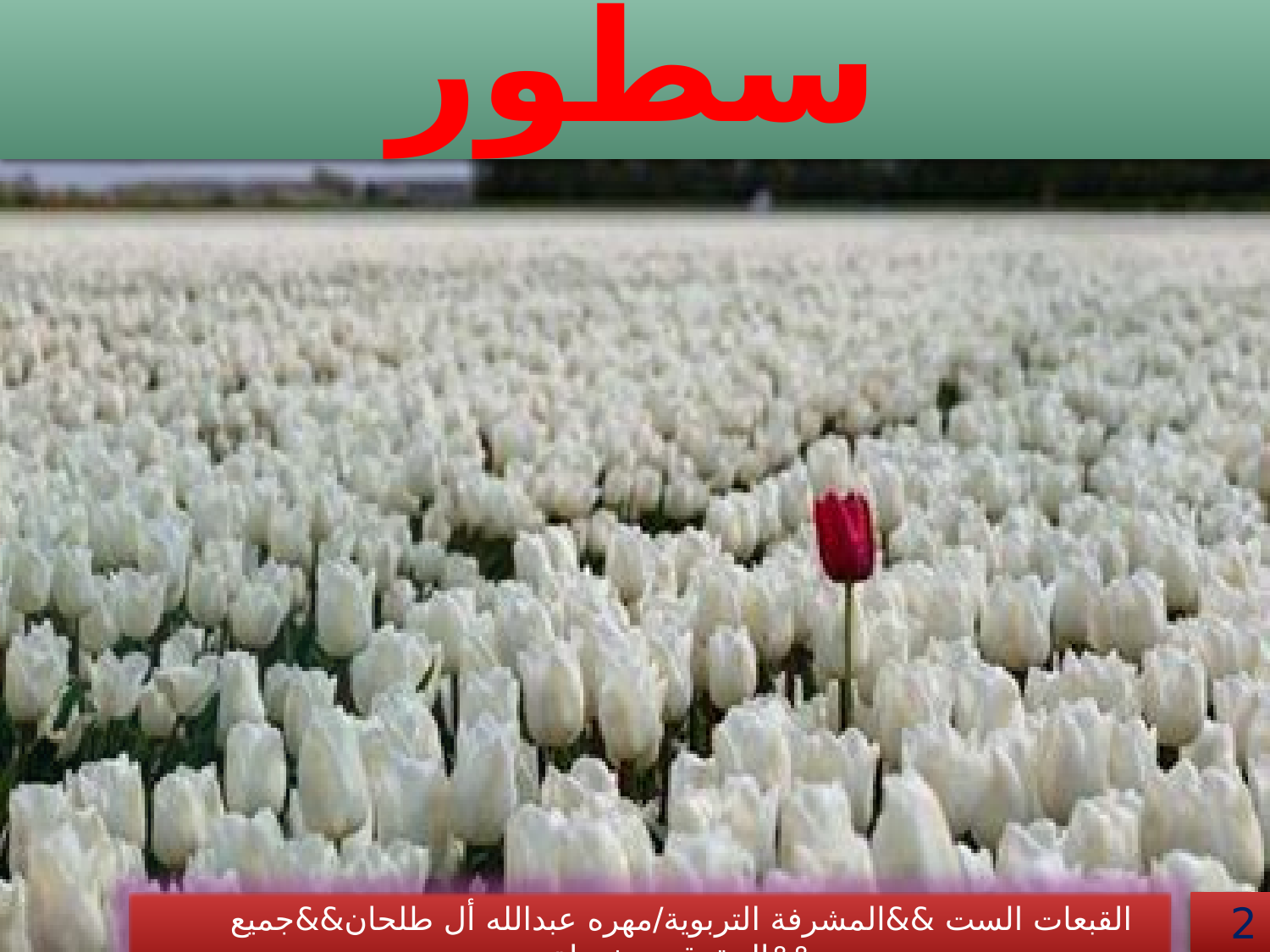

المدرب في سطور

القبعات الست &&المشرفة التربوية/مهره عبدالله أل طلحان&&جميع الحقوق محفوظة&&
2